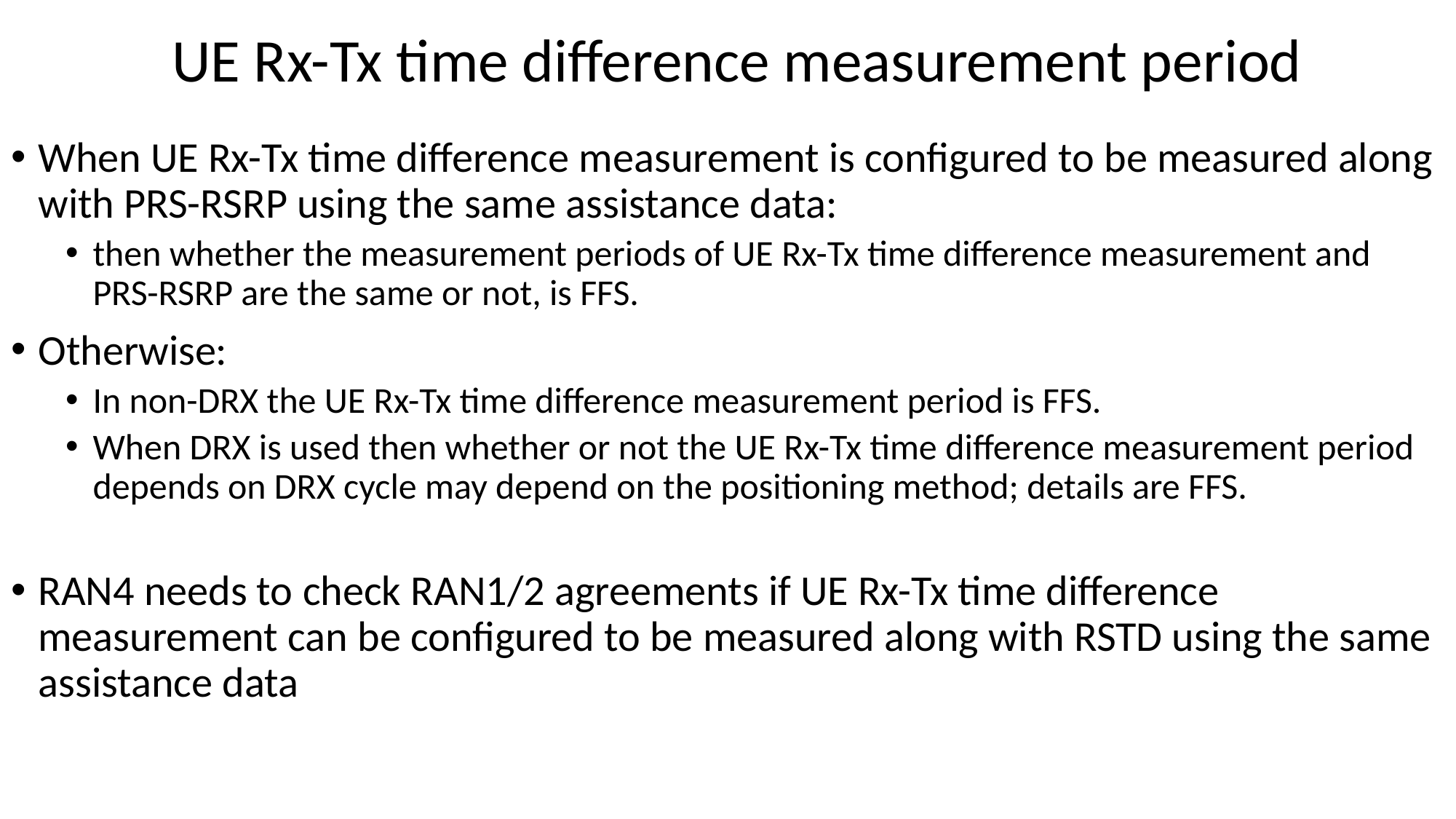

# UE Rx-Tx time difference measurement period
When UE Rx-Tx time difference measurement is configured to be measured along with PRS-RSRP using the same assistance data:
then whether the measurement periods of UE Rx-Tx time difference measurement and PRS-RSRP are the same or not, is FFS.
Otherwise:
In non-DRX the UE Rx-Tx time difference measurement period is FFS.
When DRX is used then whether or not the UE Rx-Tx time difference measurement period depends on DRX cycle may depend on the positioning method; details are FFS.

RAN4 needs to check RAN1/2 agreements if UE Rx-Tx time difference measurement can be configured to be measured along with RSTD using the same assistance data